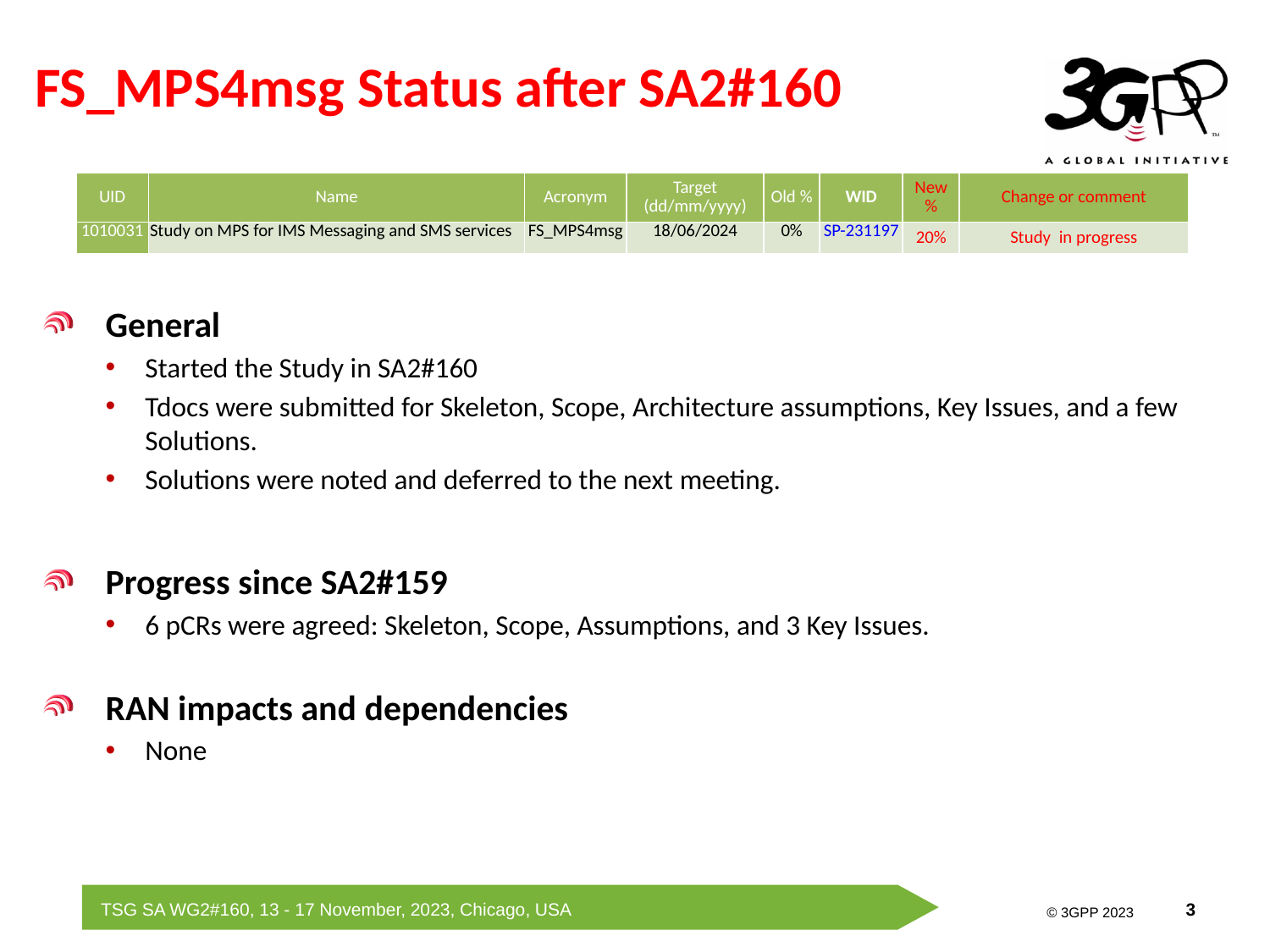

# FS_MPS4msg Status after SA2#160
| UID | Name | Acronym | Target (dd/mm/yyyy) | Old % | WID | New % | Change or comment |
| --- | --- | --- | --- | --- | --- | --- | --- |
| 1010031 | Study on MPS for IMS Messaging and SMS services | FS\_MPS4msg | 18/06/2024 | 0% | SP-231197 | 20% | Study in progress |
General
Started the Study in SA2#160
Tdocs were submitted for Skeleton, Scope, Architecture assumptions, Key Issues, and a few Solutions.
Solutions were noted and deferred to the next meeting.

Progress since SA2#159
6 pCRs were agreed: Skeleton, Scope, Assumptions, and 3 Key Issues.

RAN impacts and dependencies
None